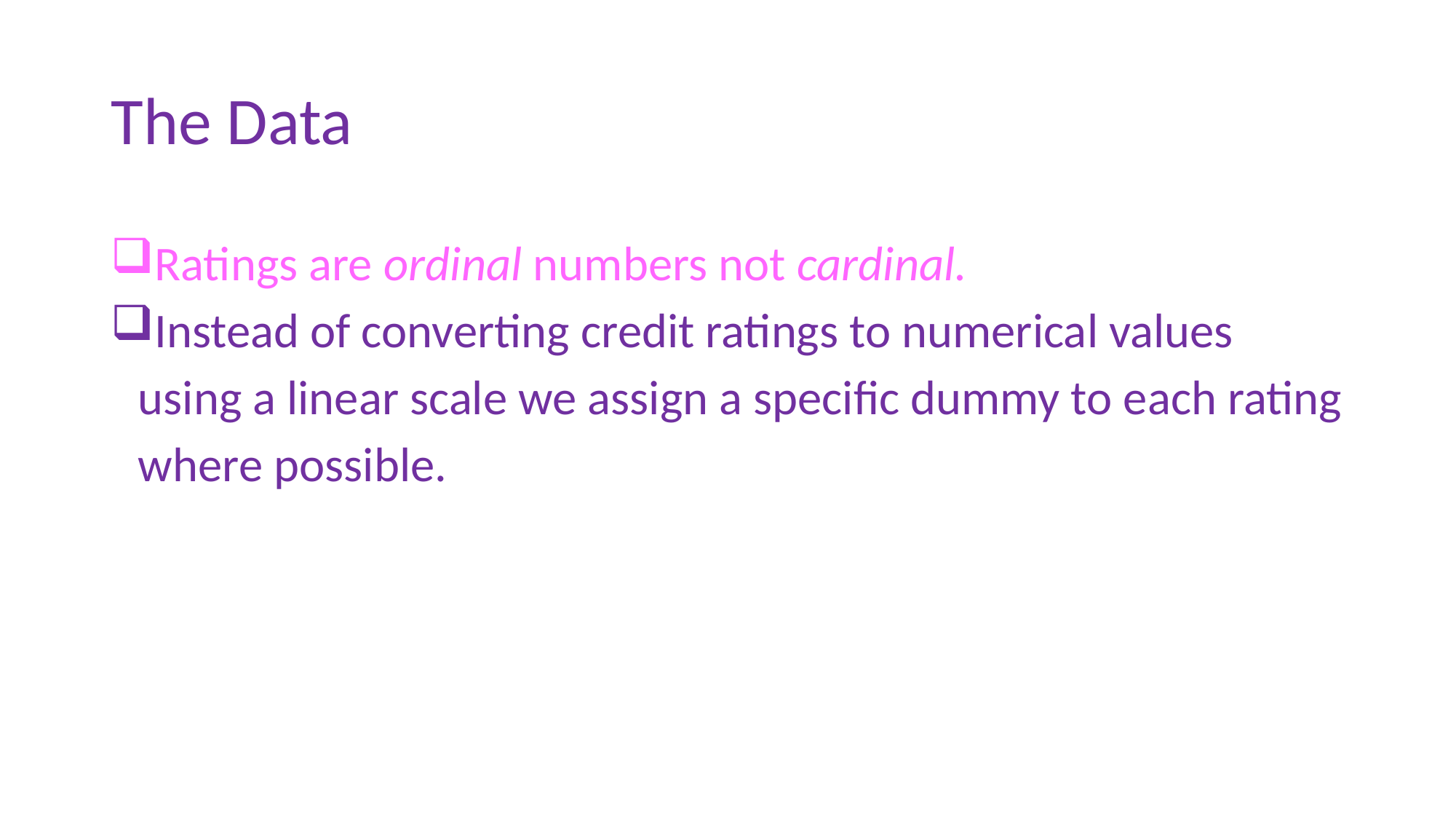

# The Data
Ratings are ordinal numbers not cardinal.
Instead of converting credit ratings to numerical values using a linear scale we assign a specific dummy to each rating where possible.